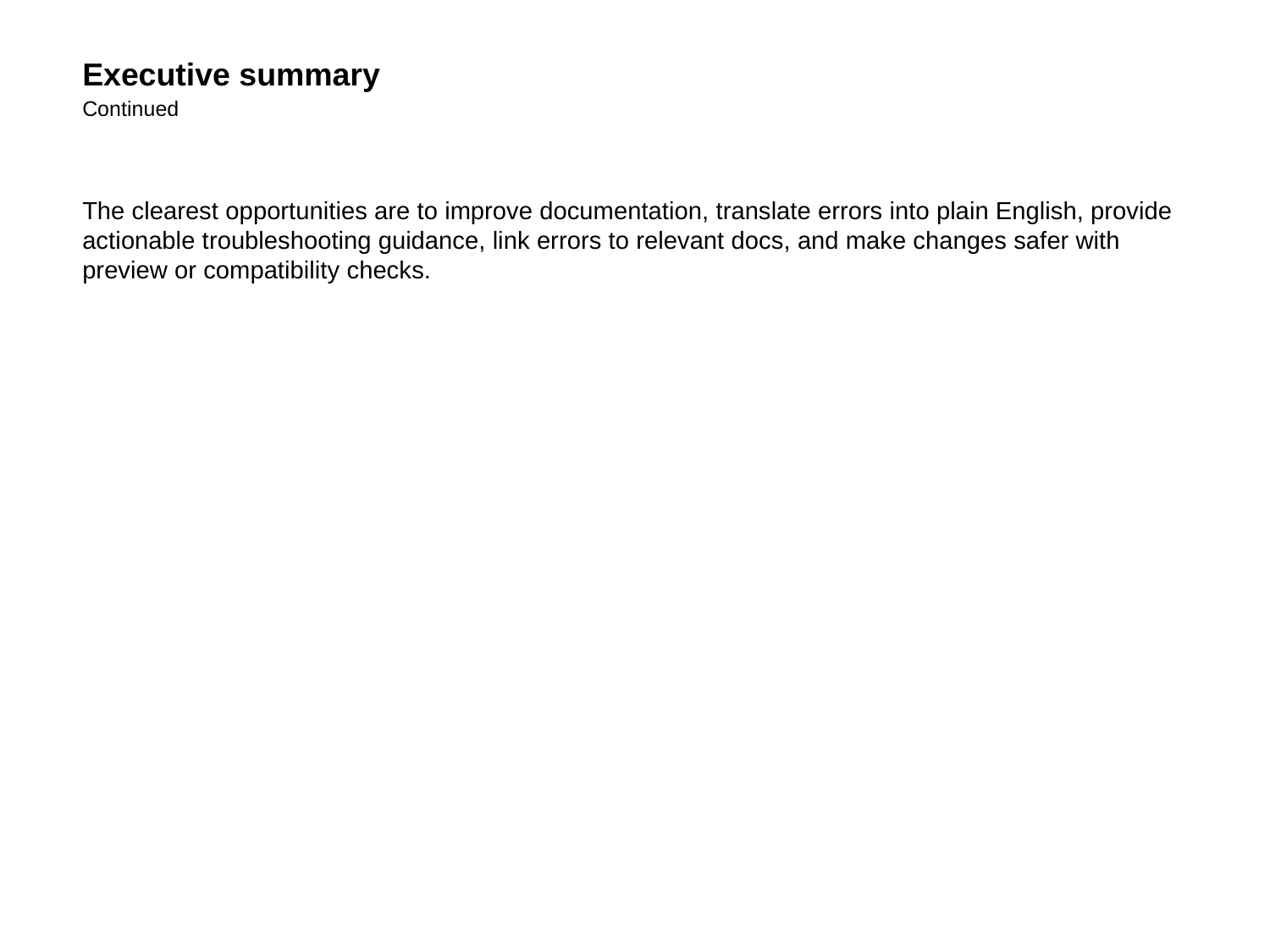

Executive summary
Continued
The clearest opportunities are to improve documentation, translate errors into plain English, provide actionable troubleshooting guidance, link errors to relevant docs, and make changes safer with preview or compatibility checks.